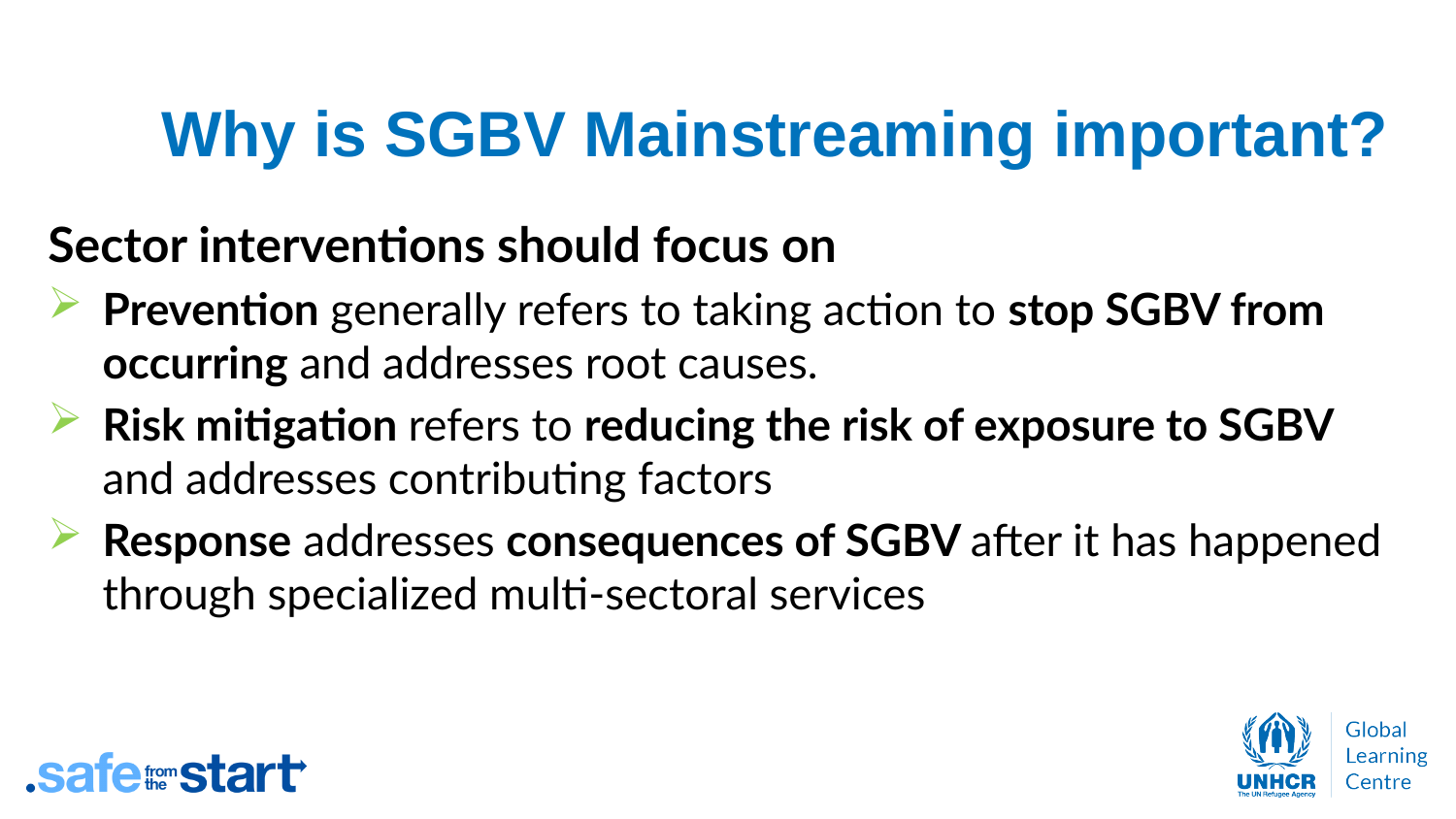

# Why is SGBV Mainstreaming important?
Sector interventions should focus on
Prevention generally refers to taking action to stop SGBV from occurring and addresses root causes.
Risk mitigation refers to reducing the risk of exposure to SGBV and addresses contributing factors
Response addresses consequences of SGBV after it has happened through specialized multi-sectoral services